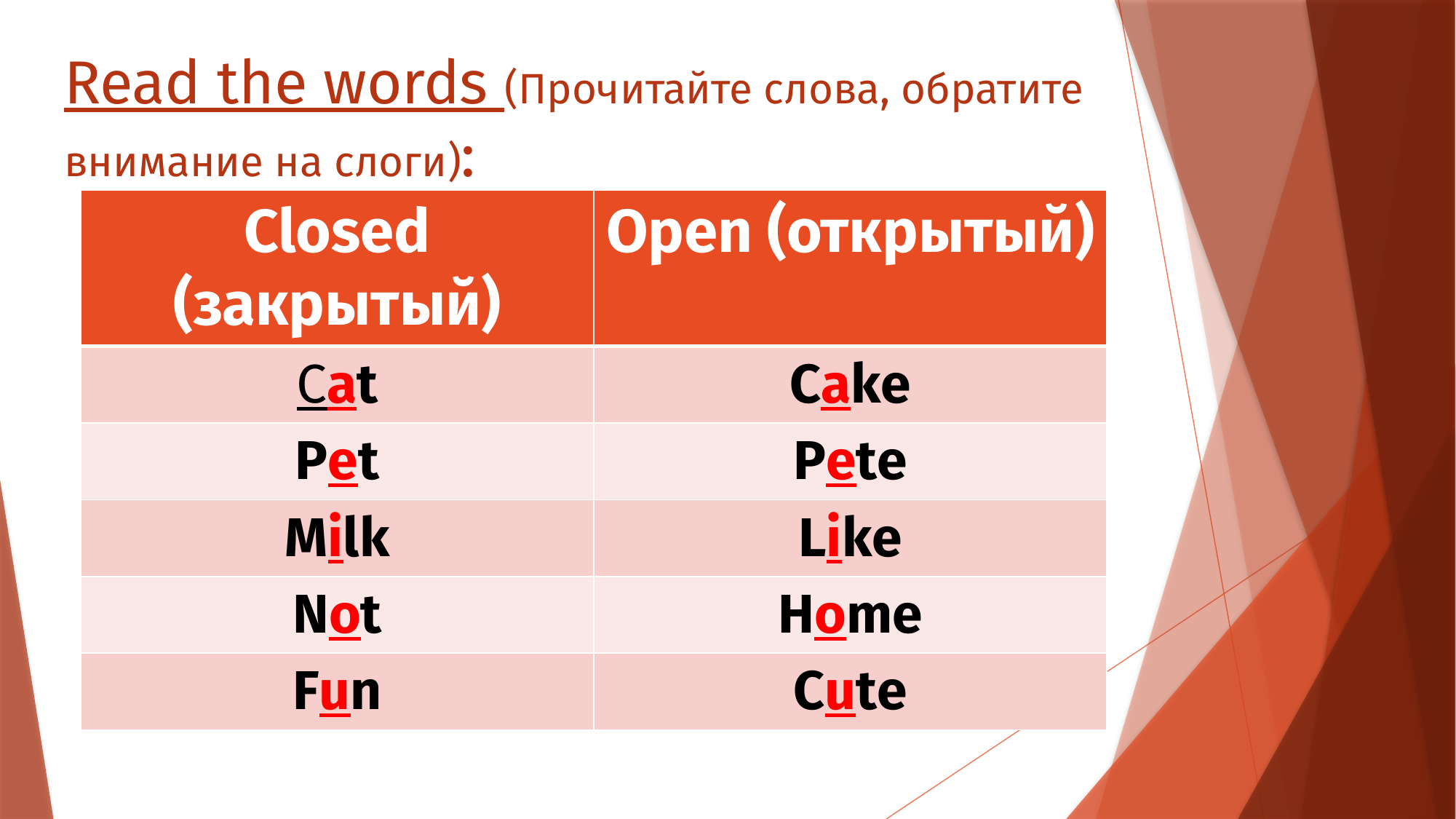

# Read the words (Прочитайте слова, обратите внимание на слоги):
| Closed (закрытый) | Open (открытый) |
| --- | --- |
| Cat | Cake |
| Pet | Pete |
| Milk | Like |
| Not | Home |
| Fun | Cute |